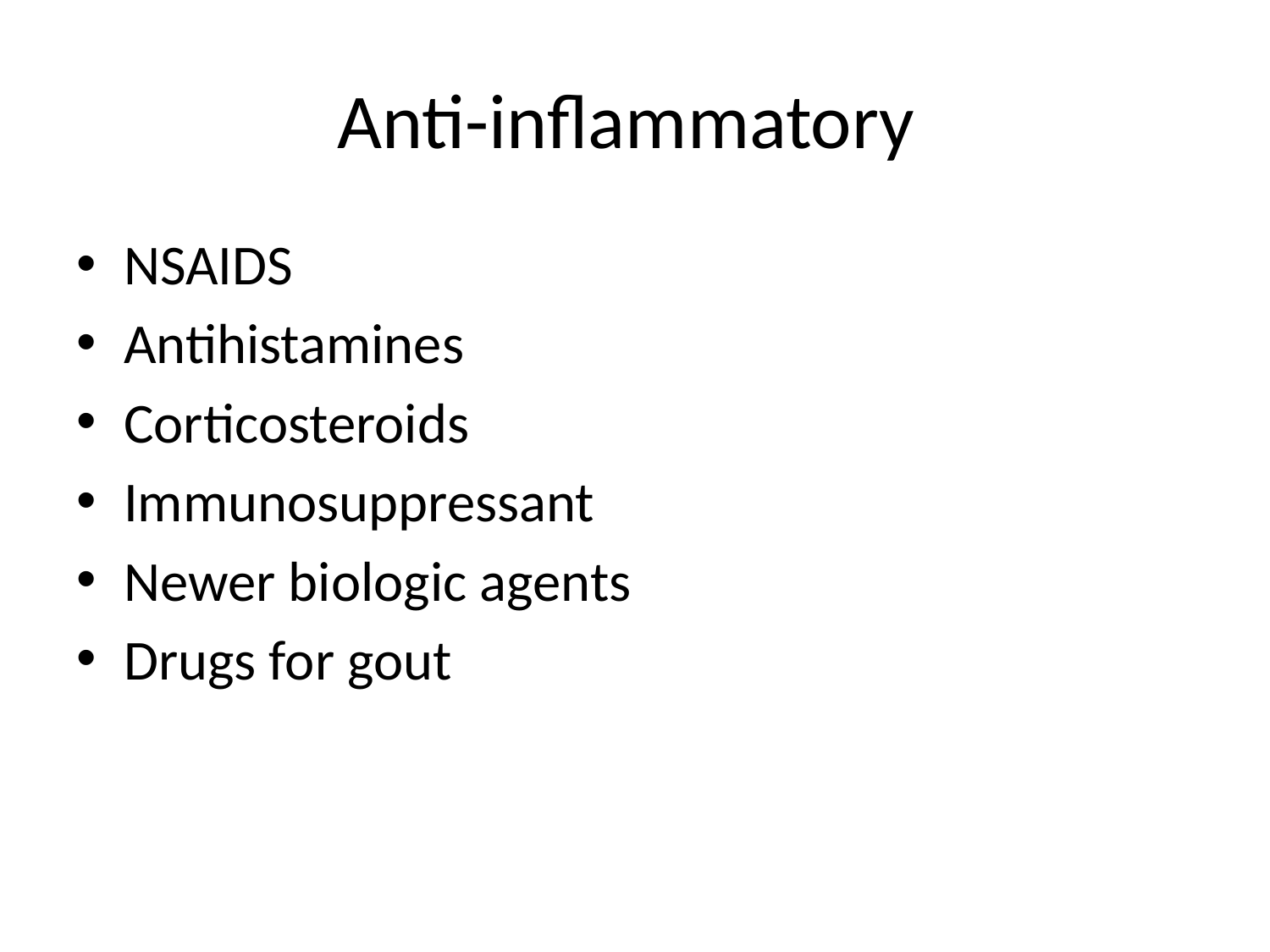

# Anti-inflammatory
NSAIDS
Antihistamines
Corticosteroids
Immunosuppressant
Newer biologic agents
Drugs for gout